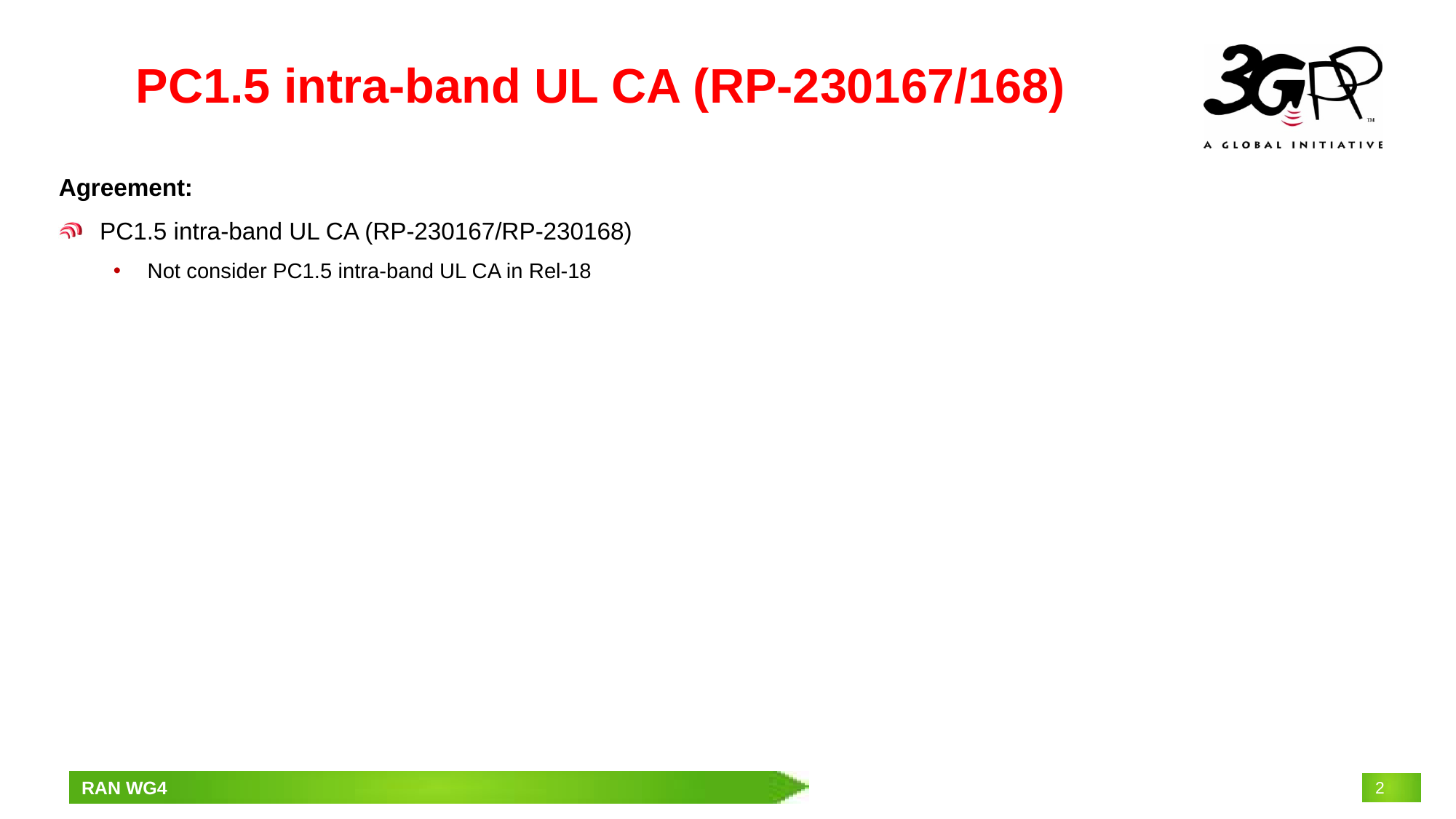

# PC1.5 intra-band UL CA (RP-230167/168)
Agreement:
PC1.5 intra-band UL CA (RP-230167/RP-230168)
Not consider PC1.5 intra-band UL CA in Rel-18